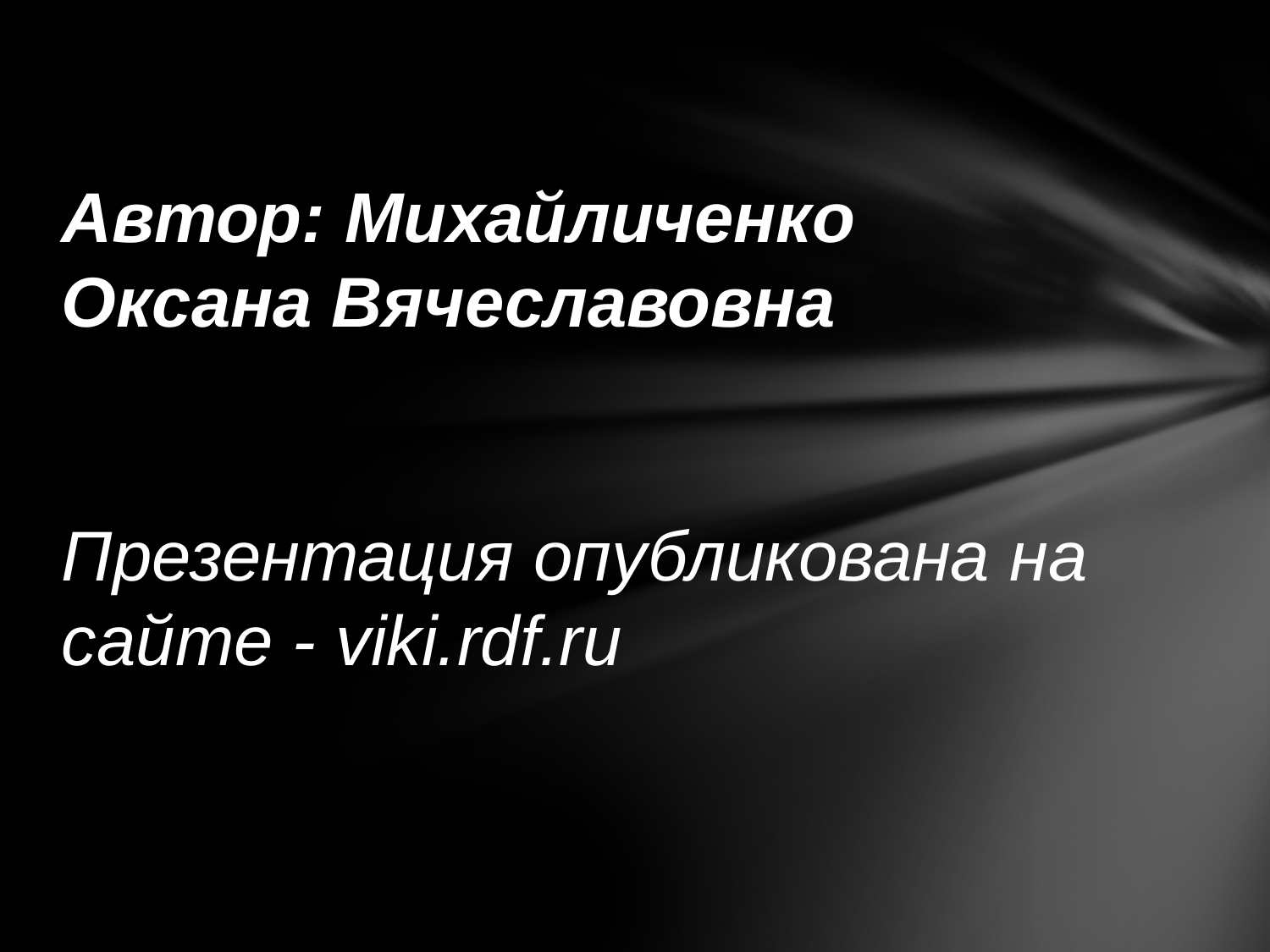

# Автор: Михайличенко Оксана Вячеславовна Презентация опубликована на сайте - viki.rdf.ru